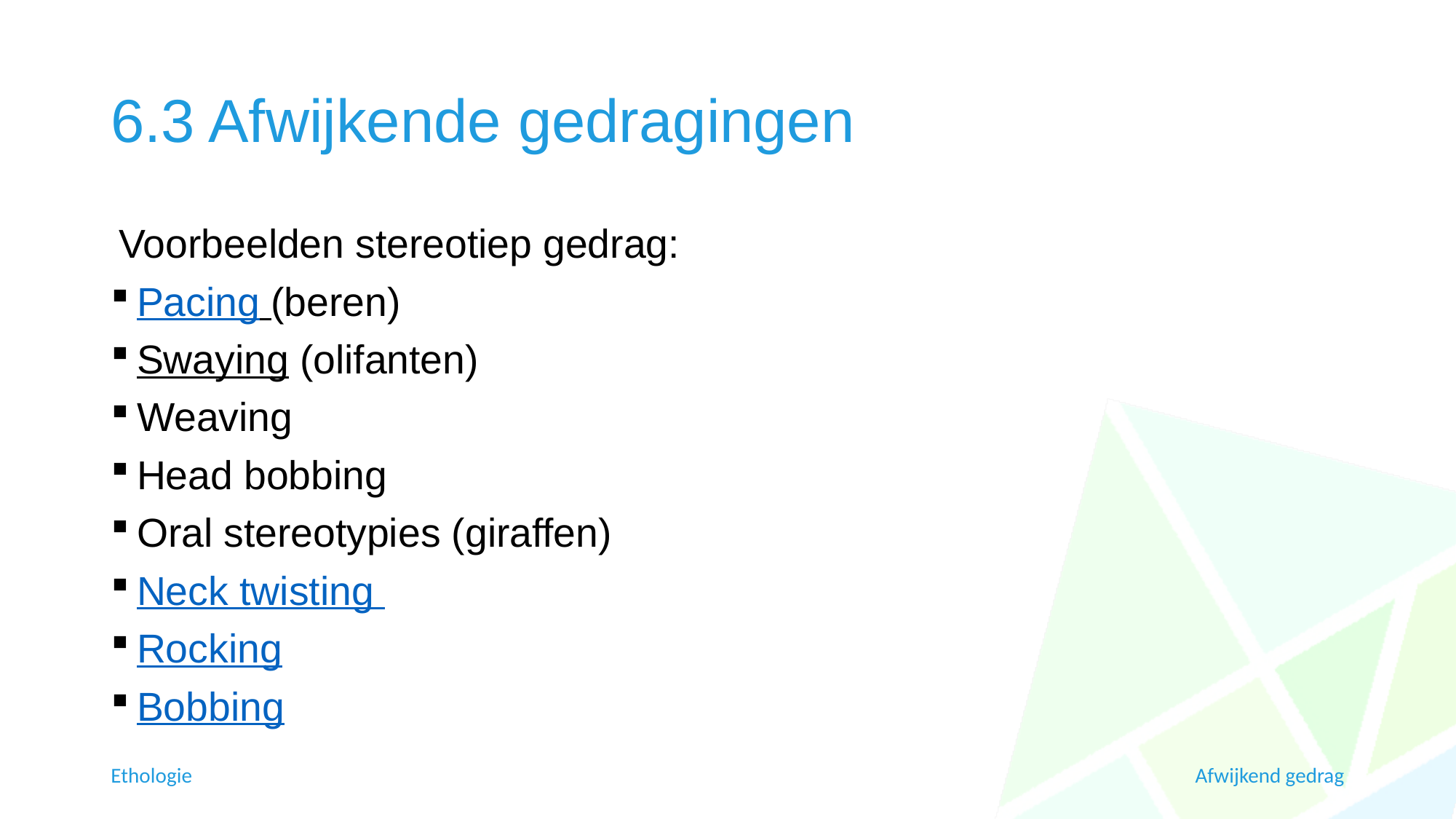

# 6.3 Afwijkende gedragingen
Voorbeelden stereotiep gedrag:
Pacing (beren)
Swaying (olifanten)
Weaving
Head bobbing
Oral stereotypies (giraffen)
Neck twisting
Rocking
Bobbing

Ethologie
Afwijkend gedrag